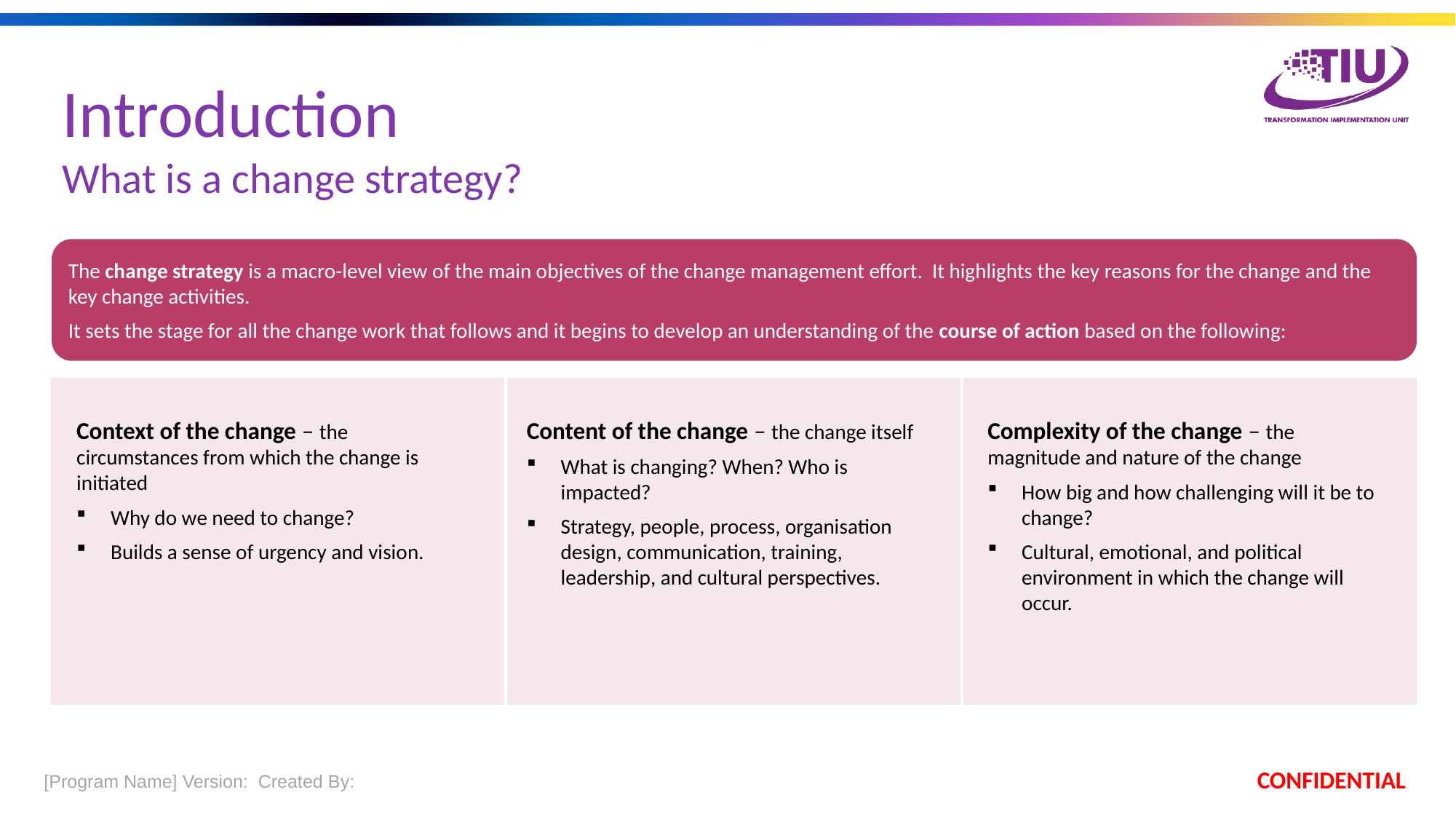

Introduction
What is a change strategy?
The change strategy is a macro-level view of the main objectives of the change management effort.  It highlights the key reasons for the change and the key change activities.
It sets the stage for all the change work that follows and it begins to develop an understanding of the course of action based on the following:

Context of the change – the circumstances from which the change is initiated
Why do we need to change?
Builds a sense of urgency and vision.
Content of the change – the change itself
What is changing? When? Who is impacted?
Strategy, people, process, organisation design, communication, training, leadership, and cultural perspectives.
Complexity of the change – the magnitude and nature of the change
How big and how challenging will it be to change?
Cultural, emotional, and political environment in which the change will occur.
 [Program Name] Version:  Created By:
CONFIDENTIAL